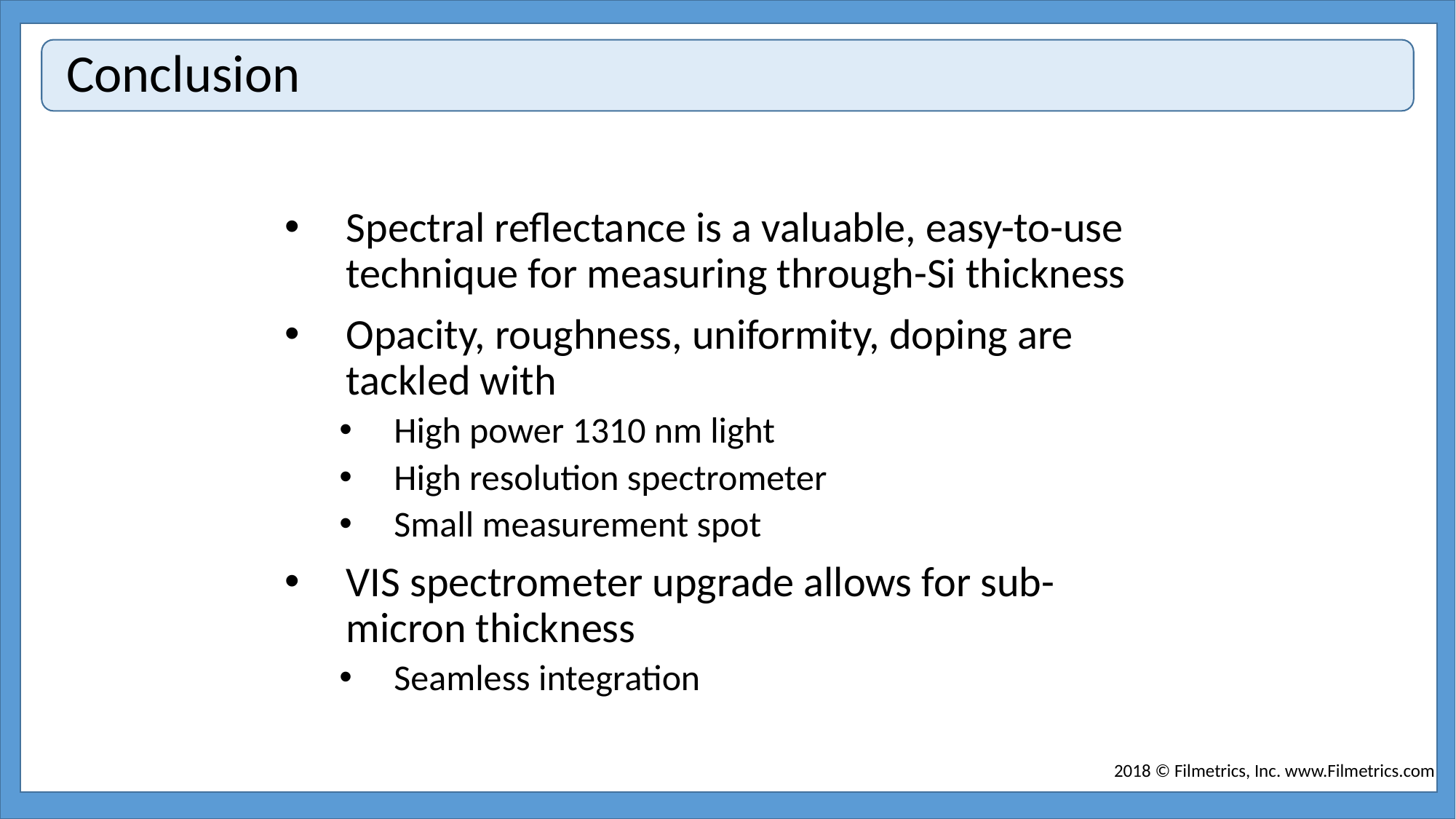

# Conclusion

Spectral reflectance is a valuable, easy-to-use technique for measuring through-Si thickness
Opacity, roughness, uniformity, doping are tackled with
High power 1310 nm light
High resolution spectrometer
Small measurement spot
VIS spectrometer upgrade allows for sub-micron thickness
Seamless integration